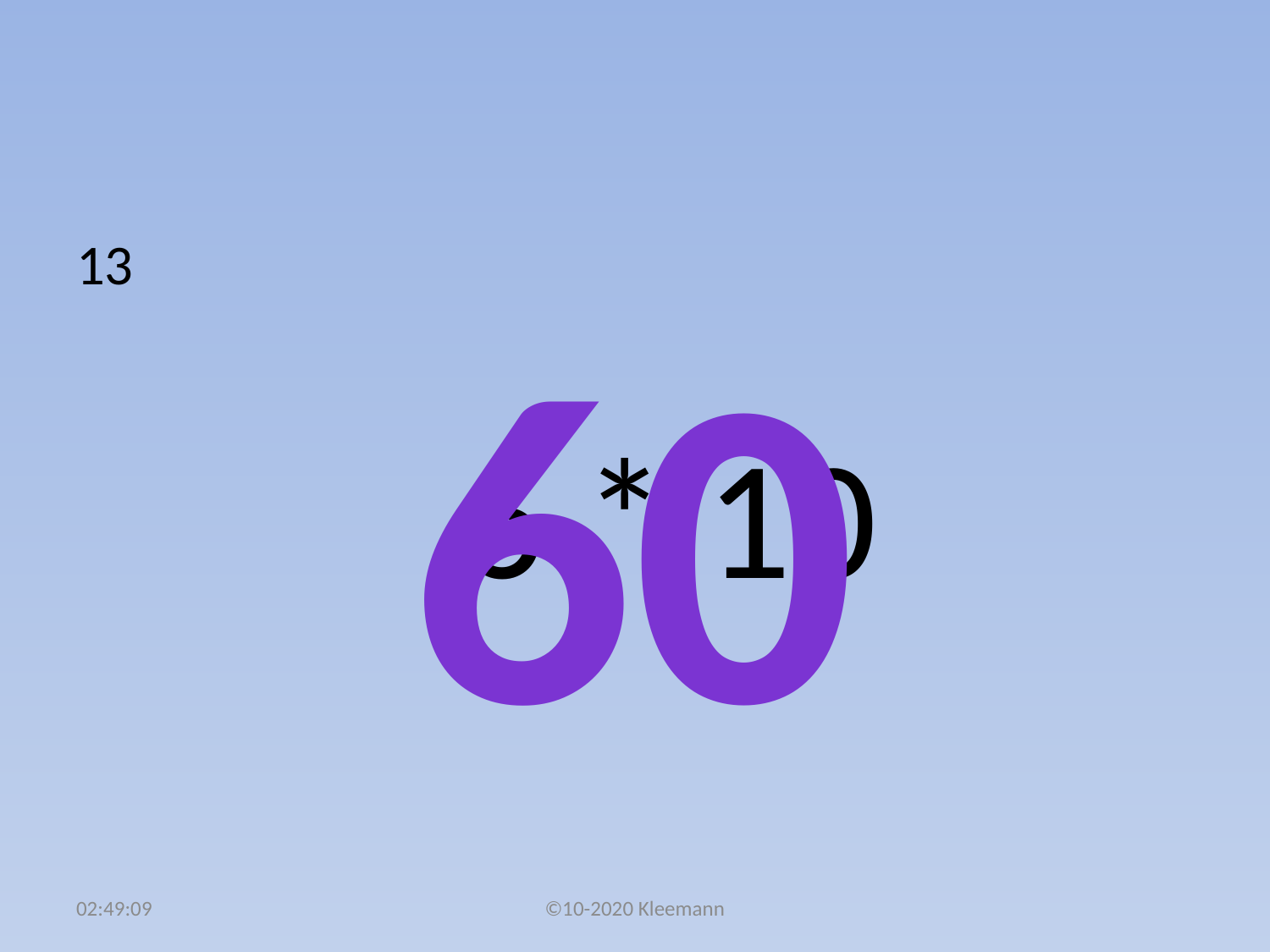

#
13

          6 * 10
60
02:49:09
©10-2020 Kleemann